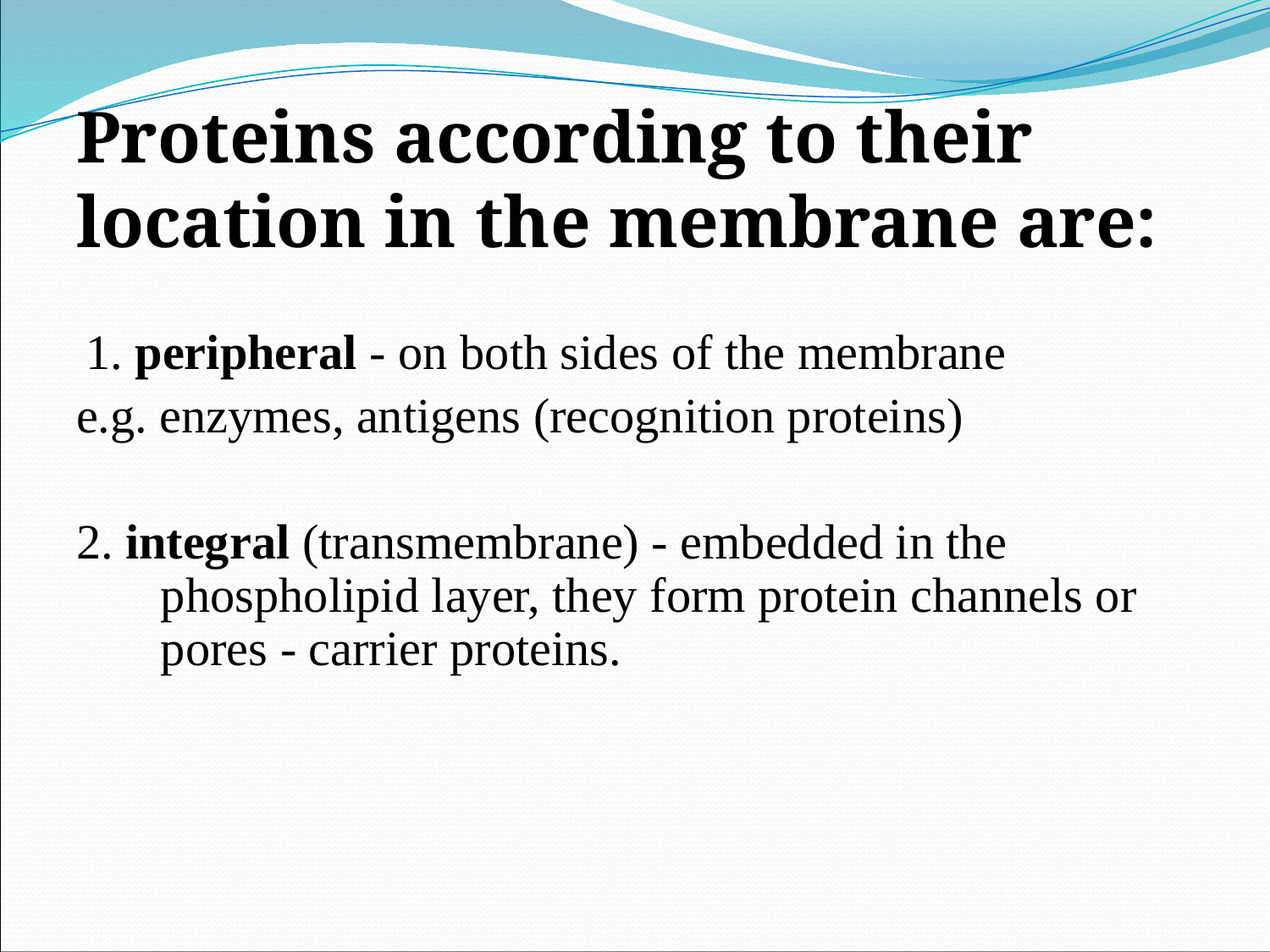

Proteins according to their location in the membrane are:

 1. peripheral - on both sides of the membrane
e.g. enzymes, antigens (recognition proteins)

2. integral (transmembrane) - embedded in the phospholipid layer, they form protein channels or pores - carrier proteins.